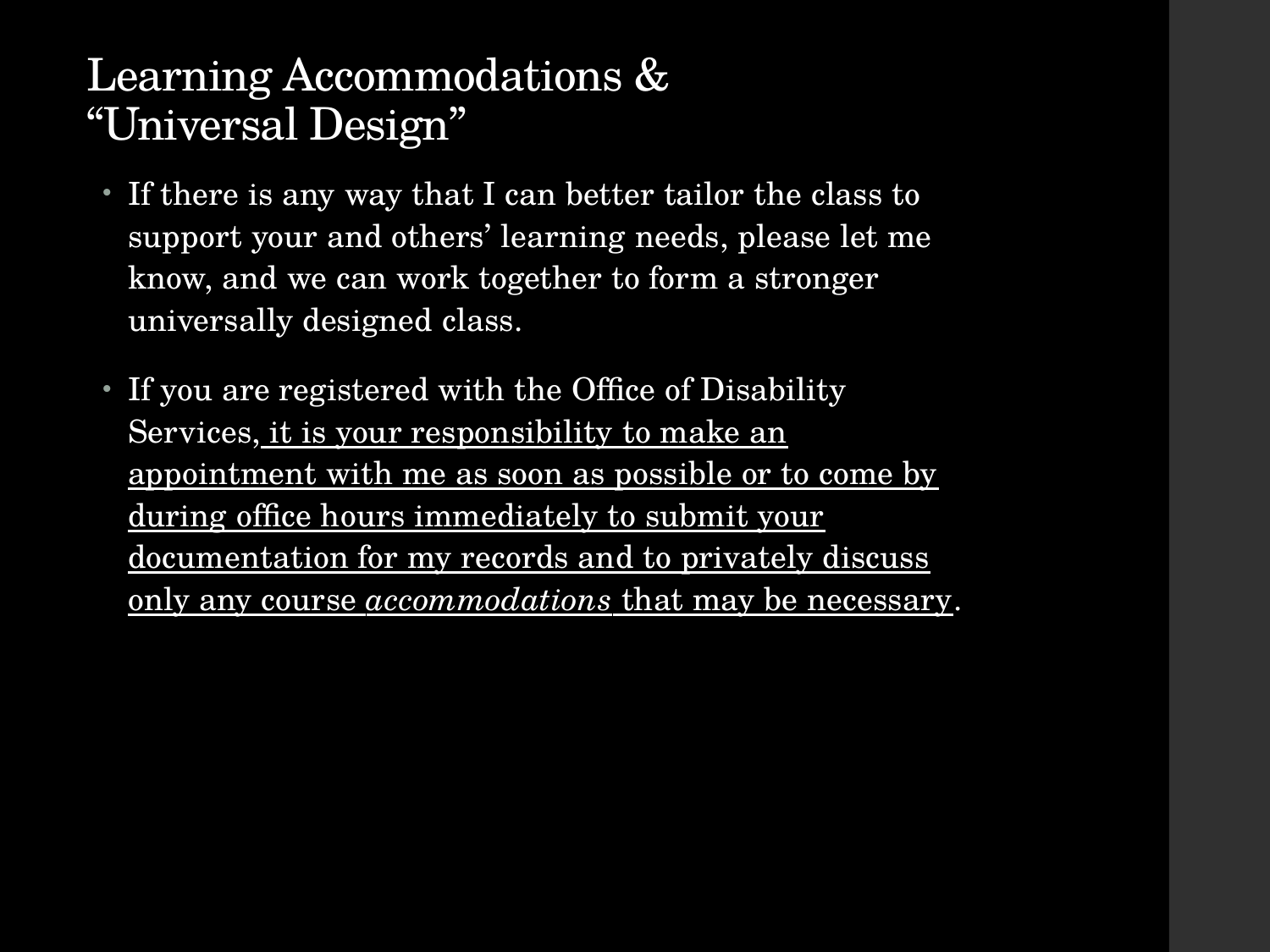

# Learning Accommodations & “Universal Design”
If there is any way that I can better tailor the class to support your and others’ learning needs, please let me know, and we can work together to form a stronger universally designed class.
If you are registered with the Office of Disability Services, it is your responsibility to make an appointment with me as soon as possible or to come by during office hours immediately to submit your documentation for my records and to privately discuss only any course accommodations that may be necessary.